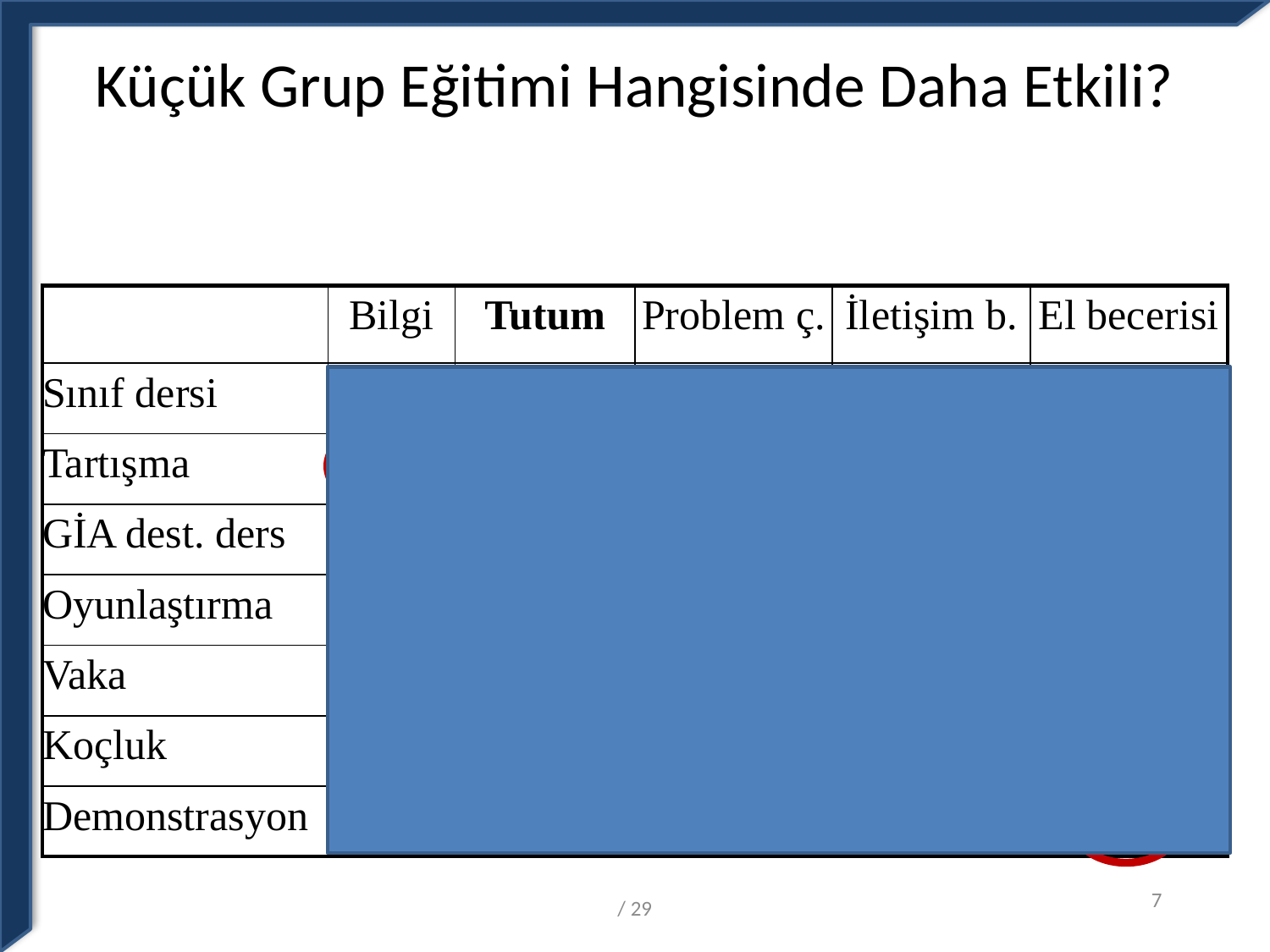

# Küçük Grup Eğitimi Hangisinde Daha Etkili?
|  | Bilgi | Tutum | Problem ç. | İletişim b. | El becerisi |
| --- | --- | --- | --- | --- | --- |
| Sınıf dersi | 7 | 3 | 4 | 2 | 0 |
| Tartışma | 8 | 9 | 6 | 7 | 2 |
| GİA dest. ders | 6 | 3 | 4 | 1 | 4 |
| Oyunlaştırma | 4 | 8 | 8 | 8 | 3 |
| Vaka | 5 | 7 | 9 | 3 | 4 |
| Koçluk | 5 | 6 | 8 | 7 | 9 |
| Demonstrasyon | 6 | 4 | 7 | 4 | 9 |

7
/ 29